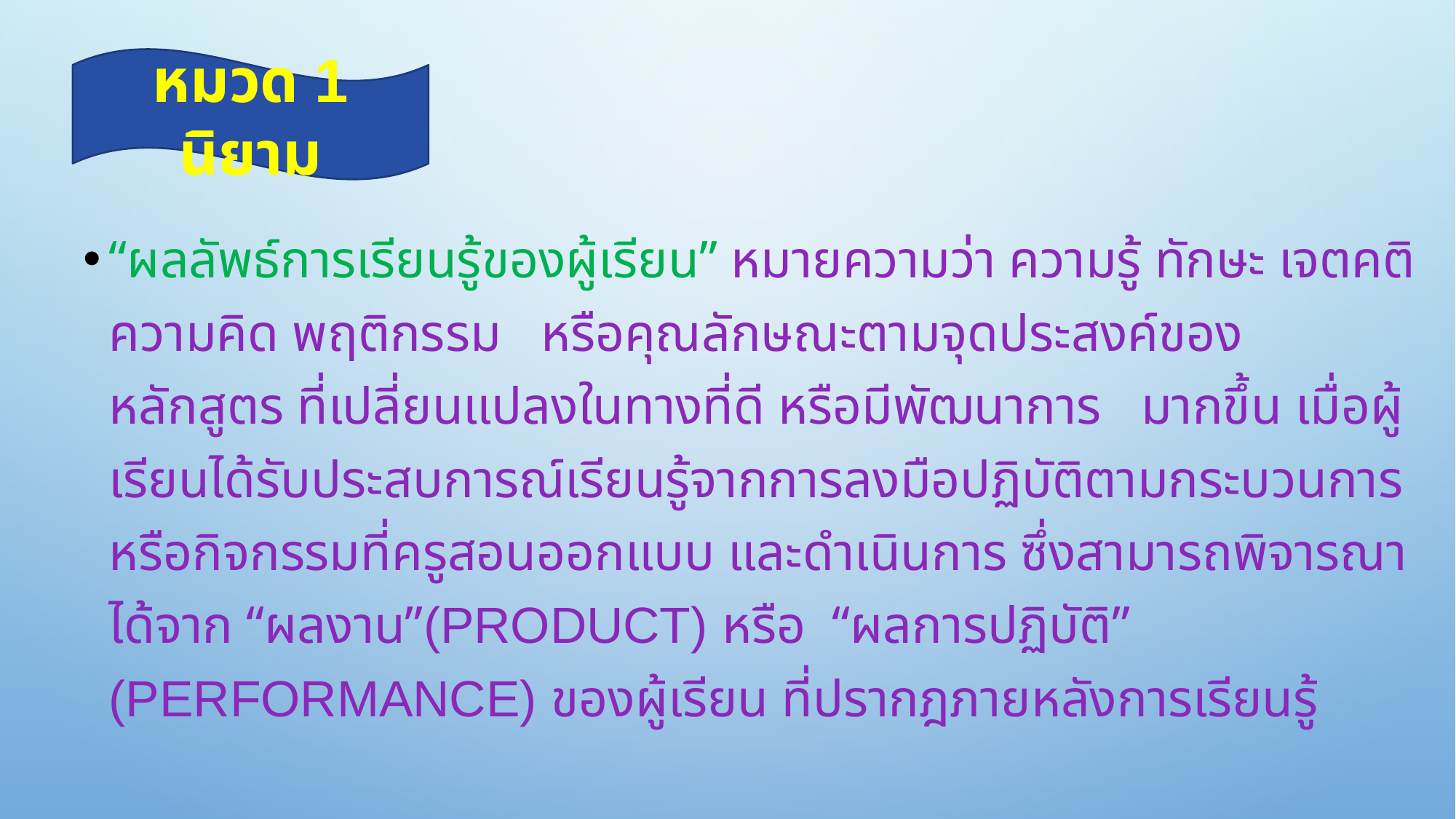

หมวด 1 นิยาม
“ผลลัพธ์การเรียนรู้ของผู้เรียน” หมายความว่า ความรู้ ทักษะ เจตคติ ความคิด พฤติกรรม   หรือคุณลักษณะตามจุดประสงค์ของหลักสูตร ที่เปลี่ยนแปลงในทางที่ดี หรือมีพัฒนาการ   มากขึ้น เมื่อผู้เรียนได้รับประสบการณ์เรียนรู้จากการลงมือปฏิบัติตามกระบวนการหรือกิจกรรมที่ครูสอนออกแบบ และดำเนินการ ซึ่งสามารถพิจารณาได้จาก “ผลงาน”(Product) หรือ  “ผลการปฏิบัติ” (Performance) ของผู้เรียน ที่ปรากฎภายหลังการเรียนรู้